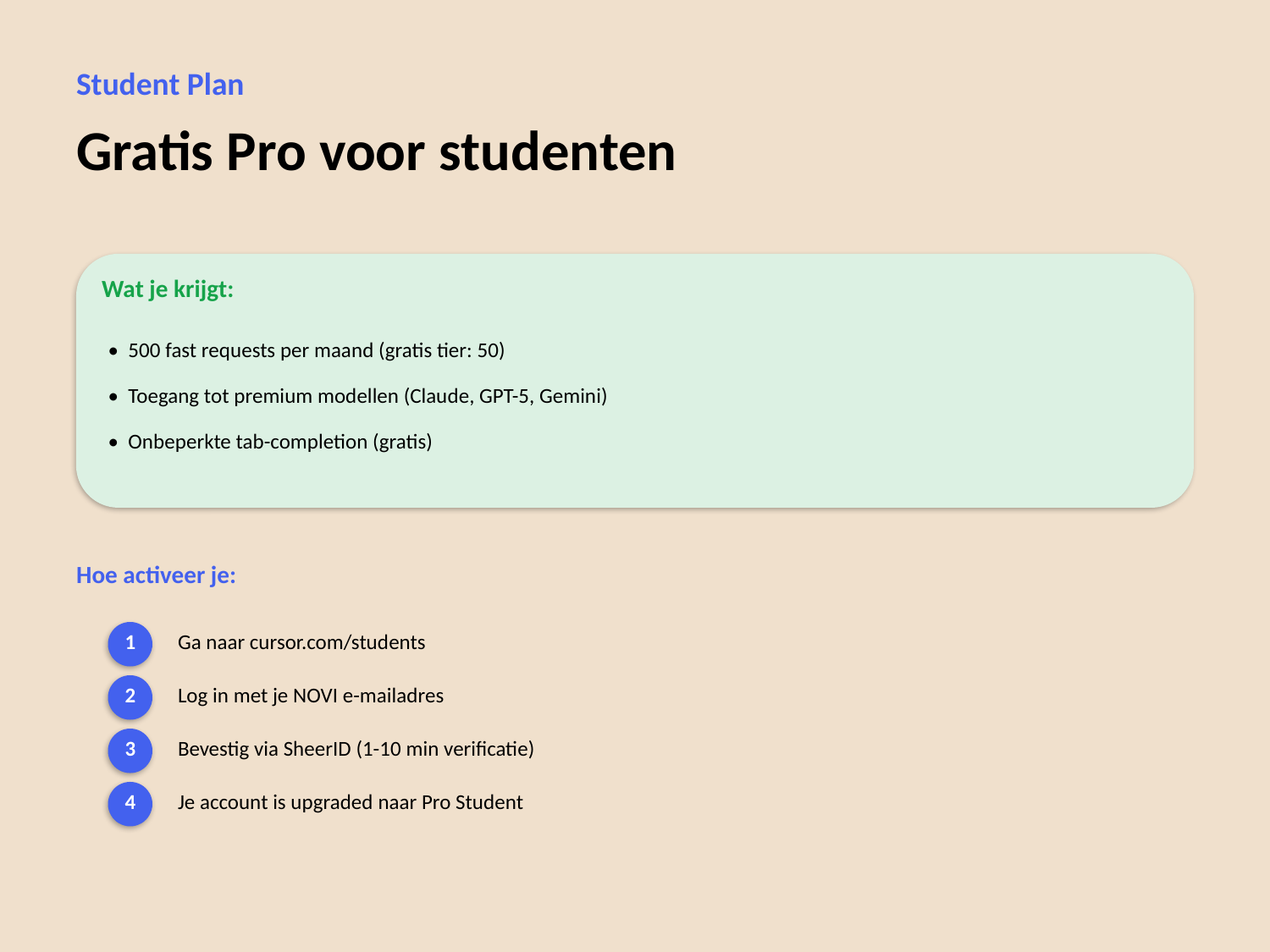

Student Plan
Gratis Pro voor studenten

Wat je krijgt:
•  500 fast requests per maand (gratis tier: 50)
•  Toegang tot premium modellen (Claude, GPT-5, Gemini)
•  Onbeperkte tab-completion (gratis)
Hoe activeer je:

1
Ga naar cursor.com/students

2
Log in met je NOVI e-mailadres

3
Bevestig via SheerID (1-10 min verificatie)

4
Je account is upgraded naar Pro Student